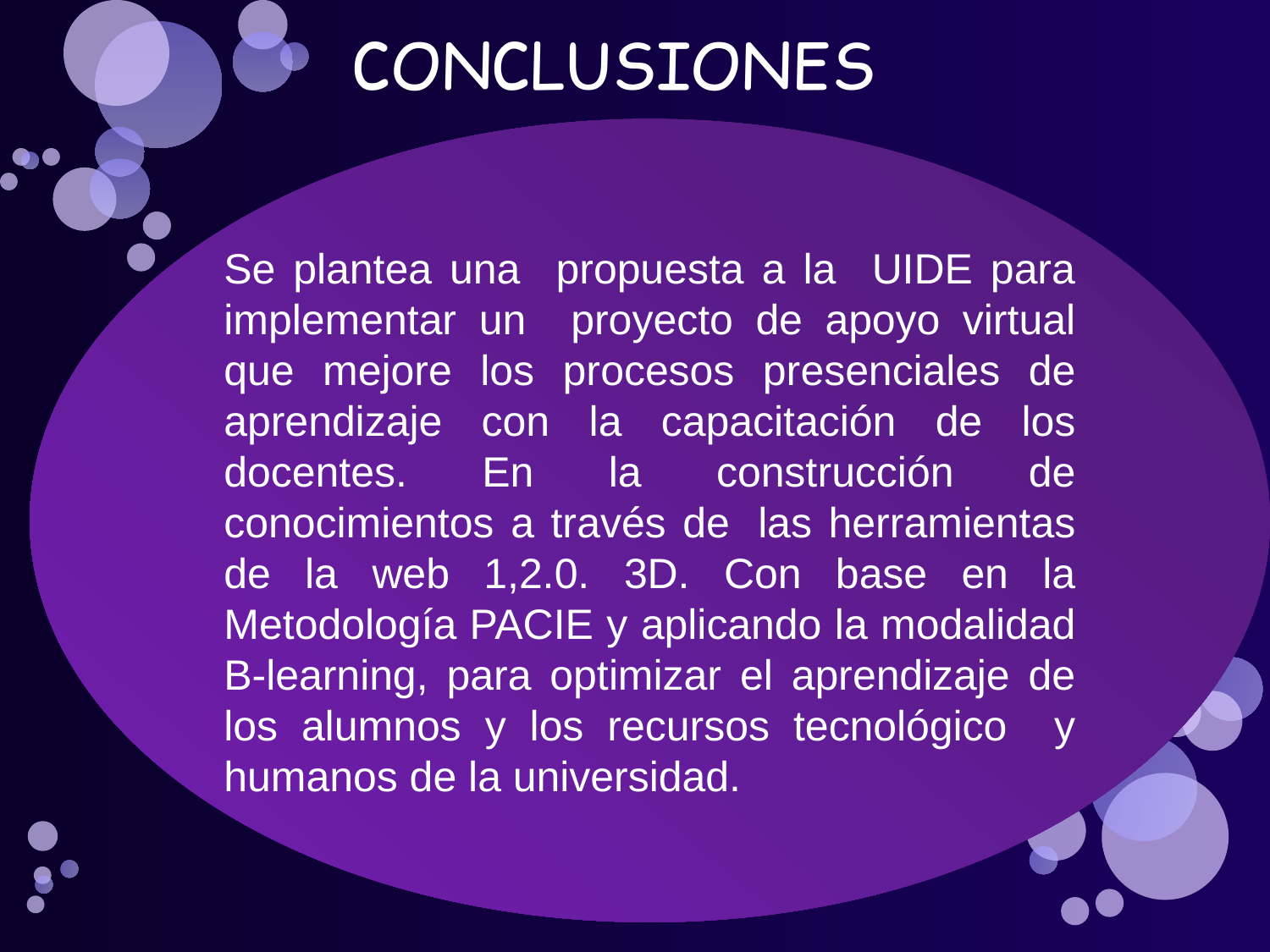

CONCLUSIONES
Se plantea una  propuesta a la  UIDE para implementar un  proyecto de apoyo virtual que mejore los procesos presenciales de aprendizaje con la capacitación de los docentes. En la construcción de conocimientos a través de  las herramientas de la web 1,2.0. 3D. Con base en la Metodología PACIE y aplicando la modalidad B-learning, para optimizar el aprendizaje de los alumnos y los recursos tecnológico  y humanos de la universidad.